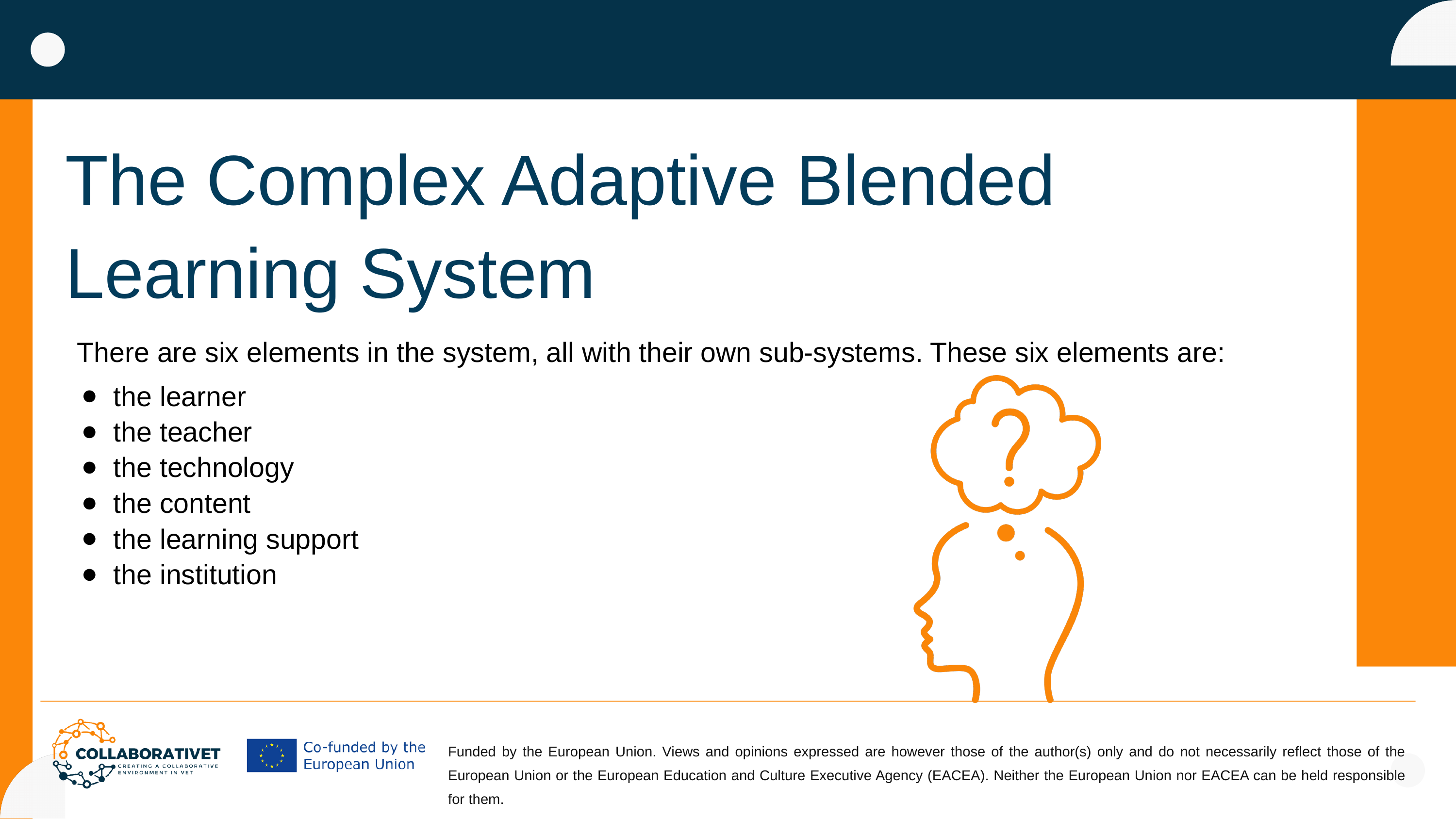

The Complex Adaptive Blended Learning System
There are six elements in the system, all with their own sub-systems. These six elements are:
the learner
the teacher
the technology
the content
the learning support
the institution

Funded by the European Union. Views and opinions expressed are however those of the author(s) only and do not necessarily reflect those of the European Union or the European Education and Culture Executive Agency (EACEA). Neither the European Union nor EACEA can be held responsible for them.